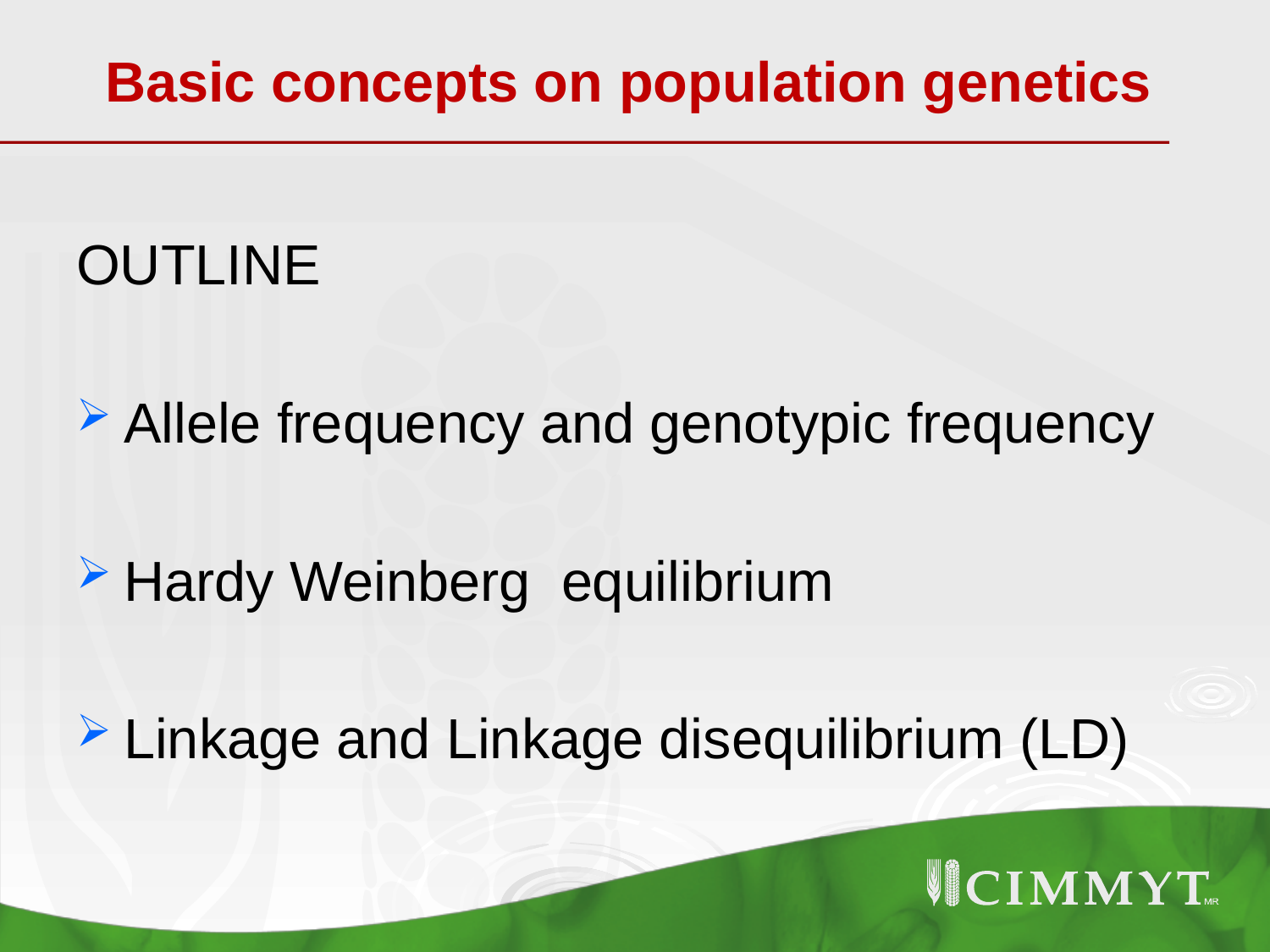

# Basic concepts on population genetics
OUTLINE

Allele frequency and genotypic frequency

Hardy Weinberg  equilibrium

Linkage and Linkage disequilibrium (LD)